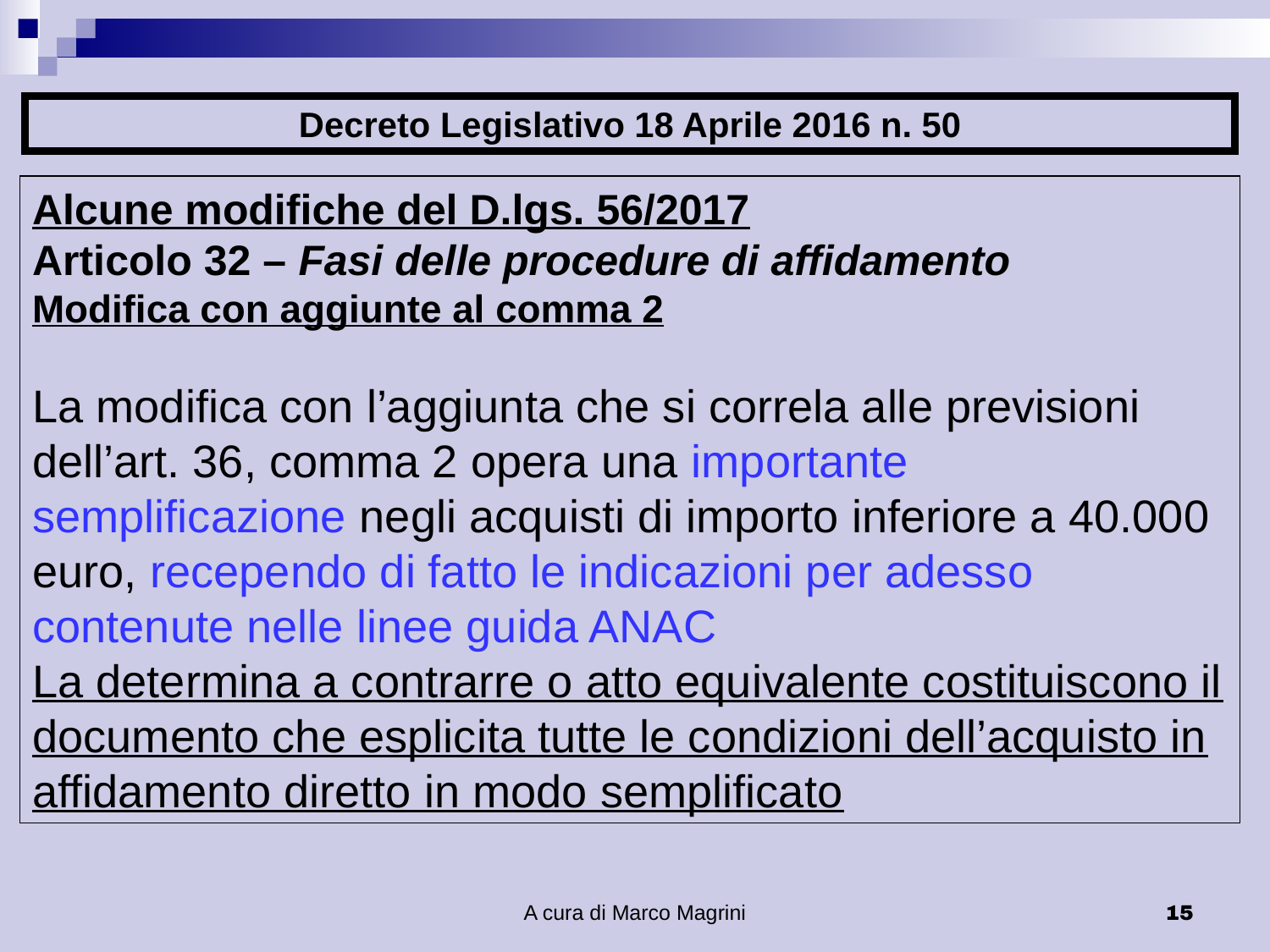

Decreto Legislativo 18 Aprile 2016 n. 50
Alcune modifiche del D.lgs. 56/2017
Articolo 32 – Fasi delle procedure di affidamento
Modifica con aggiunte al comma 2

La modifica con l’aggiunta che si correla alle previsioni dell’art. 36, comma 2 opera una importante semplificazione negli acquisti di importo inferiore a 40.000 euro, recependo di fatto le indicazioni per adesso contenute nelle linee guida ANAC
La determina a contrarre o atto equivalente costituiscono il documento che esplicita tutte le condizioni dell’acquisto in affidamento diretto in modo semplificato

A cura di Marco Magrini
15